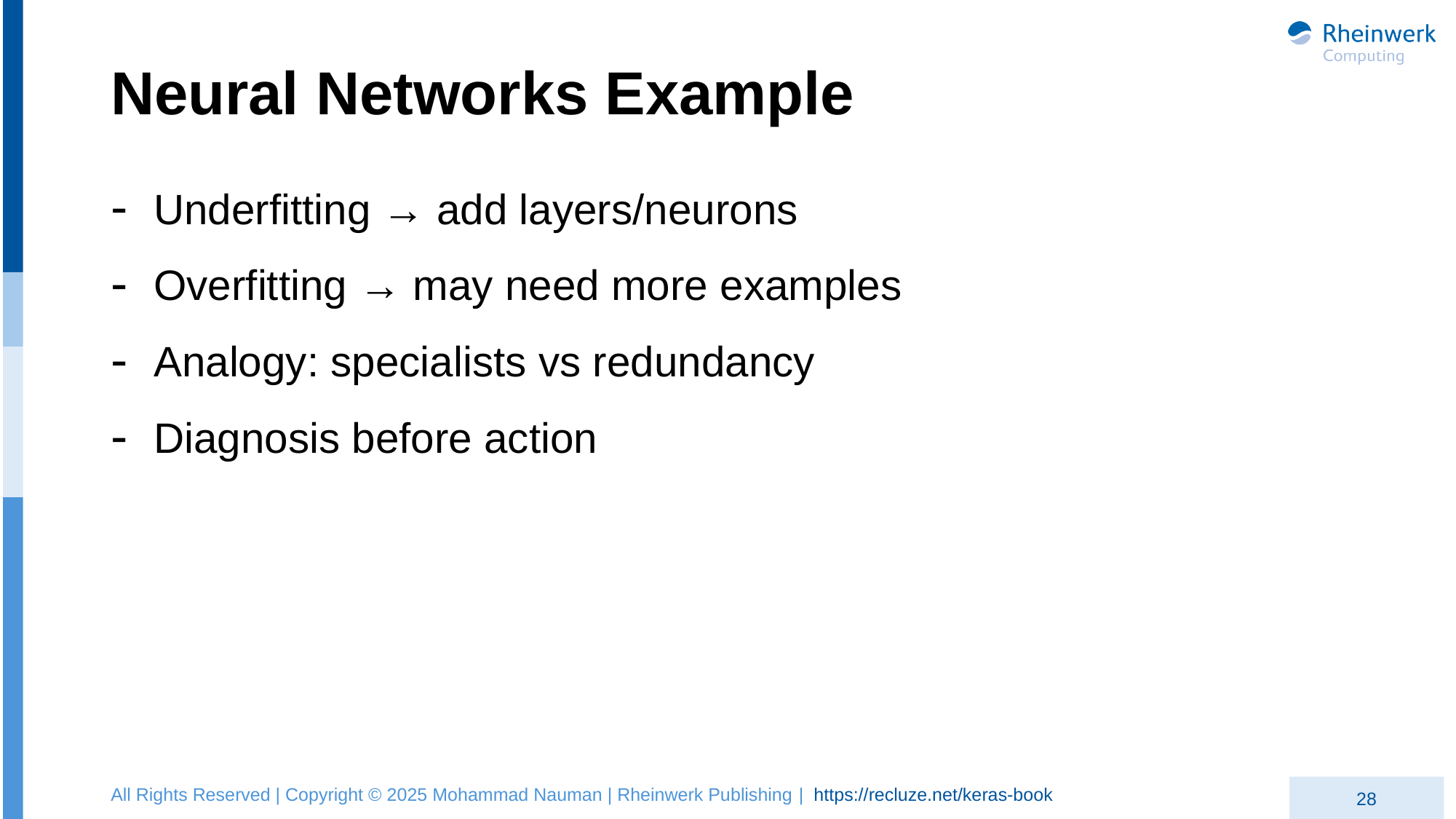

# Neural Networks Example
Underfitting → add layers/neurons
Overfitting → may need more examples
Analogy: specialists vs redundancy
Diagnosis before action